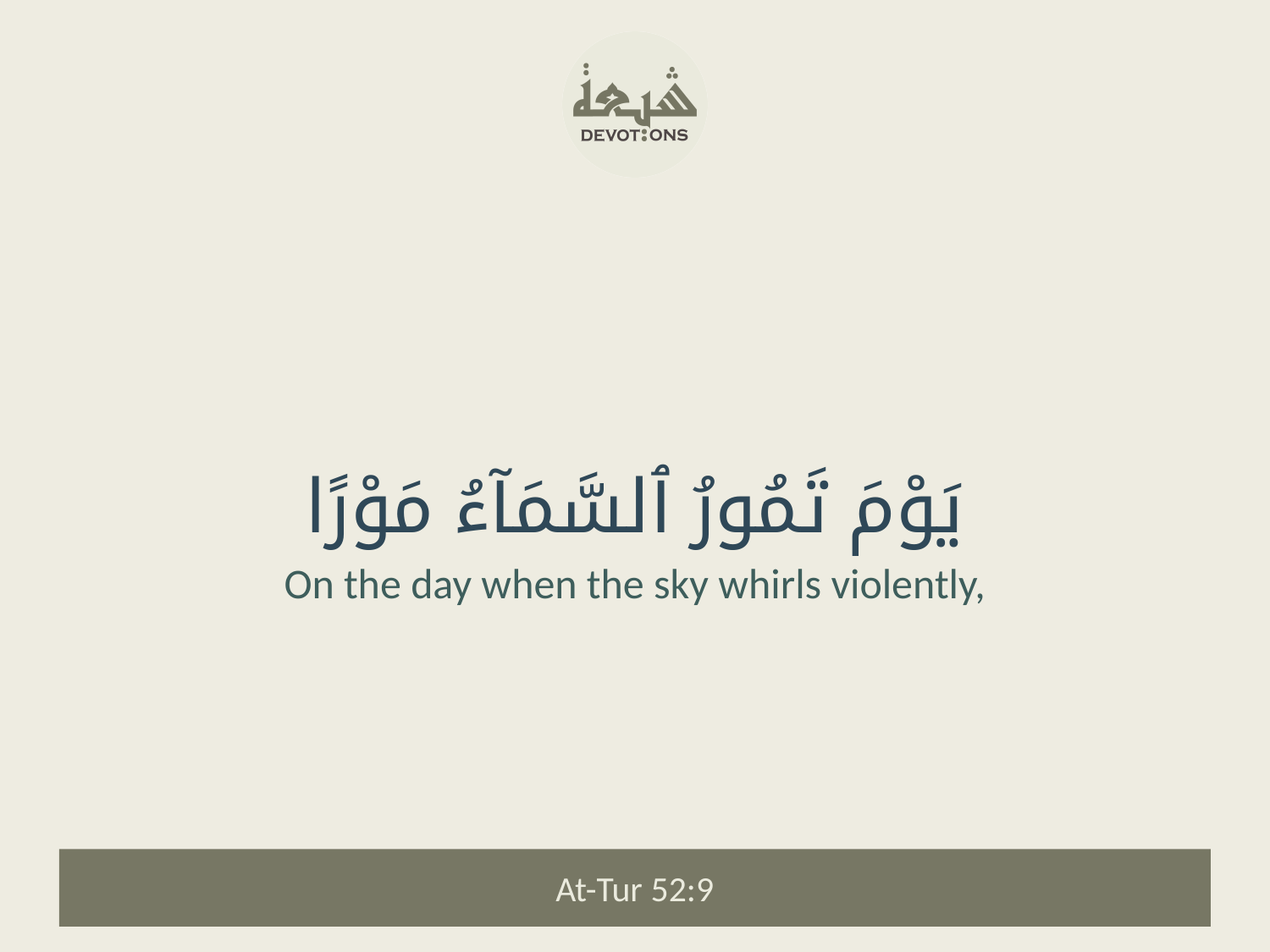

يَوْمَ تَمُورُ ٱلسَّمَآءُ مَوْرًا
On the day when the sky whirls violently,
At-Tur 52:9